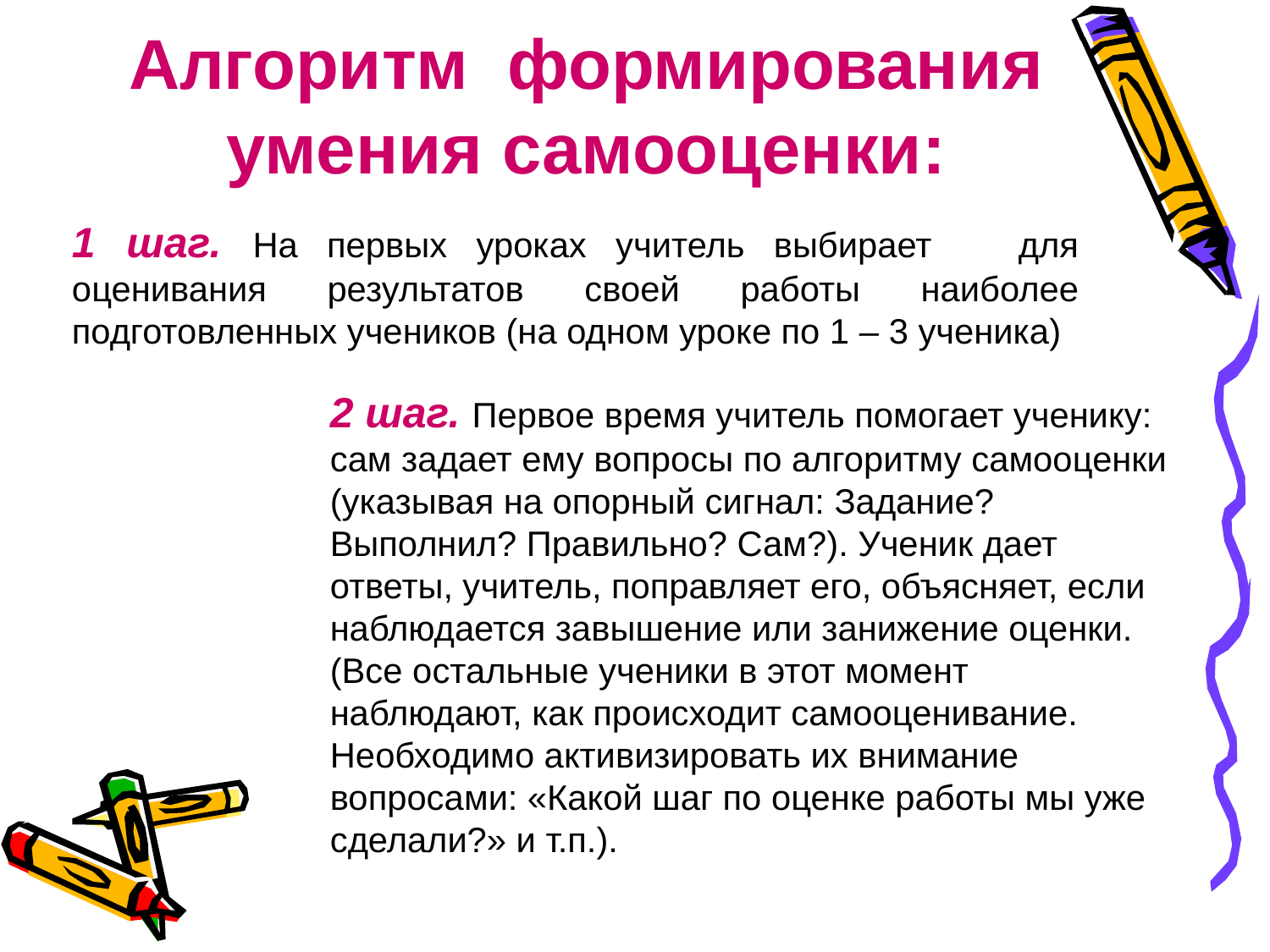

# Алгоритм  формирования умения самооценки:
1 шаг. На первых уроках учитель выбирает   для оценивания результатов своей работы наиболее подготовленных учеников (на одном уроке по 1 – 3 ученика)
2 шаг. Первое время учитель помогает ученику: сам задает ему вопросы по алгоритму самооценки (указывая на опорный сигнал: Задание? Выполнил? Правильно? Сам?). Ученик дает ответы, учитель, поправляет его, объясняет, если наблюдается завышение или занижение оценки. (Все остальные ученики в этот момент наблюдают, как происходит самооценивание. Необходимо активизировать их внимание вопросами: «Какой шаг по оценке работы мы уже сделали?» и т.п.).